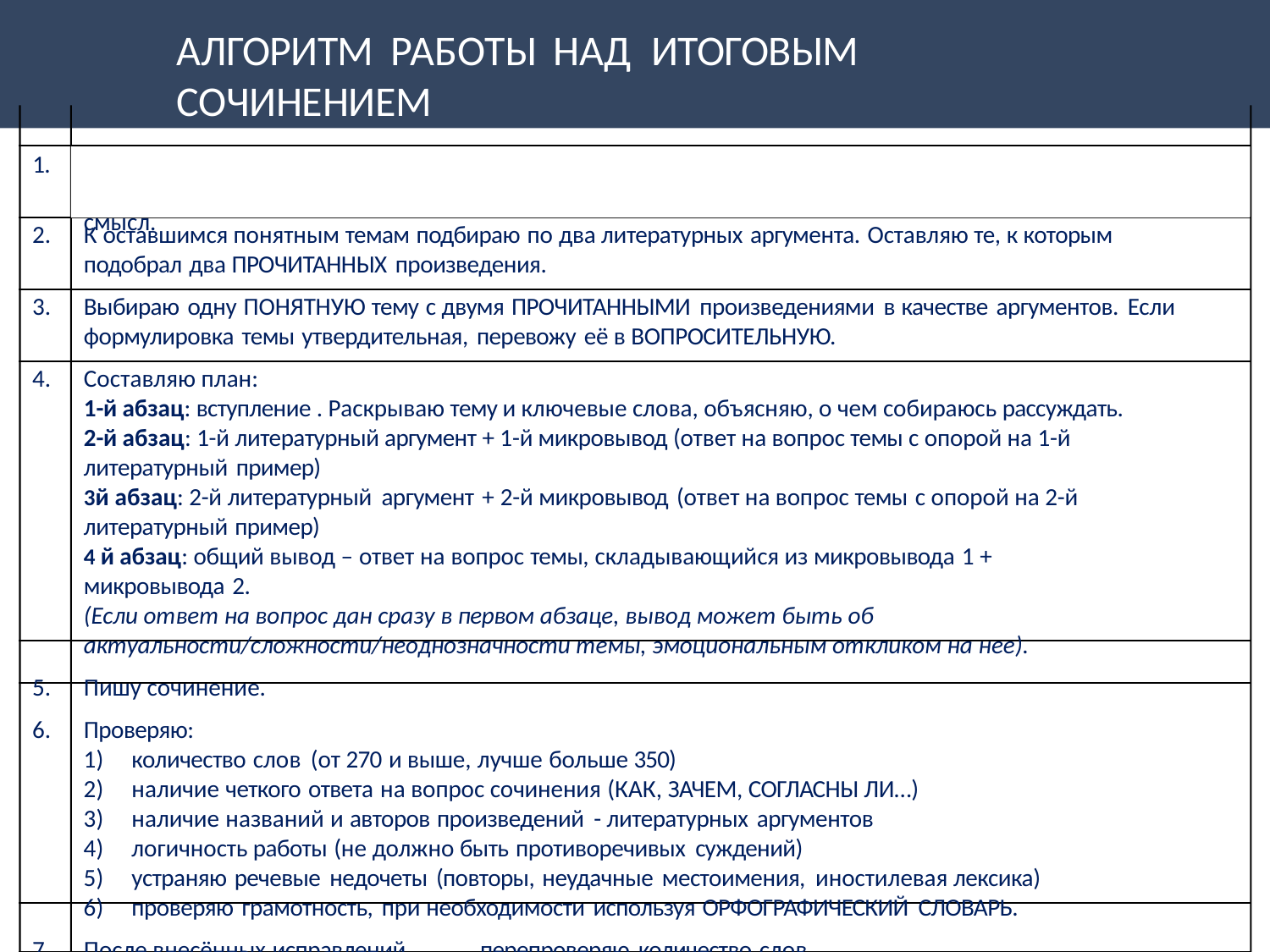

# АЛГОРИТМ РАБОТЫ НАД	ИТОГОВЫМ СОЧИНЕНИЕМ

1.

К оставшимся понятным темам подбираю по два литературных аргумента. Оставляю те, к которым
подобрал два ПРОЧИТАННЫХ произведения.
Выбираю одну ПОНЯТНУЮ тему с двумя ПРОЧИТАННЫМИ произведениями в качестве аргументов. Если
формулировка темы утвердительная, перевожу её в ВОПРОСИТЕЛЬНУЮ.
Составляю план:
1-й абзац: вступление . Раскрываю тему и ключевые слова, объясняю, о чем собираюсь рассуждать.  2-й абзац: 1-й литературный аргумент + 1-й микровывод (ответ на вопрос темы с опорой на 1-й  литературный пример)
3й абзац: 2-й литературный аргумент + 2-й микровывод (ответ на вопрос темы с опорой на 2-й
литературный пример)
4 й абзац: общий вывод – ответ на вопрос темы, складывающийся из микровывода 1 + микровывода 2.
(Если ответ на вопрос дан сразу в первом абзаце, вывод может быть об
актуальности/сложности/неоднозначности темы, эмоциональным откликом на нее).
Пишу сочинение.
Проверяю:
количество слов (от 270 и выше, лучше больше 350)
наличие четкого ответа на вопрос сочинения (КАК, ЗАЧЕМ, СОГЛАСНЫ ЛИ…)
наличие названий и авторов произведений - литературных аргументов
логичность работы (не должно быть противоречивых суждений)
устраняю речевые недочеты (повторы, неудачные местоимения, иностилевая лексика)
проверяю грамотность, при необходимости используя ОРФОГРАФИЧЕСКИЙ СЛОВАРЬ.
После внесённых исправлений	перепроверяю количество слов.
ВИызбишреасютитпермеудизлож6 епнныредхлотженныем выбх.ирИасюклтючаюолько ттемые, в к, окототроырых еПОплНоЯхоТНЫпонивсме аслю.ова по раздельности  и общий
смысл.